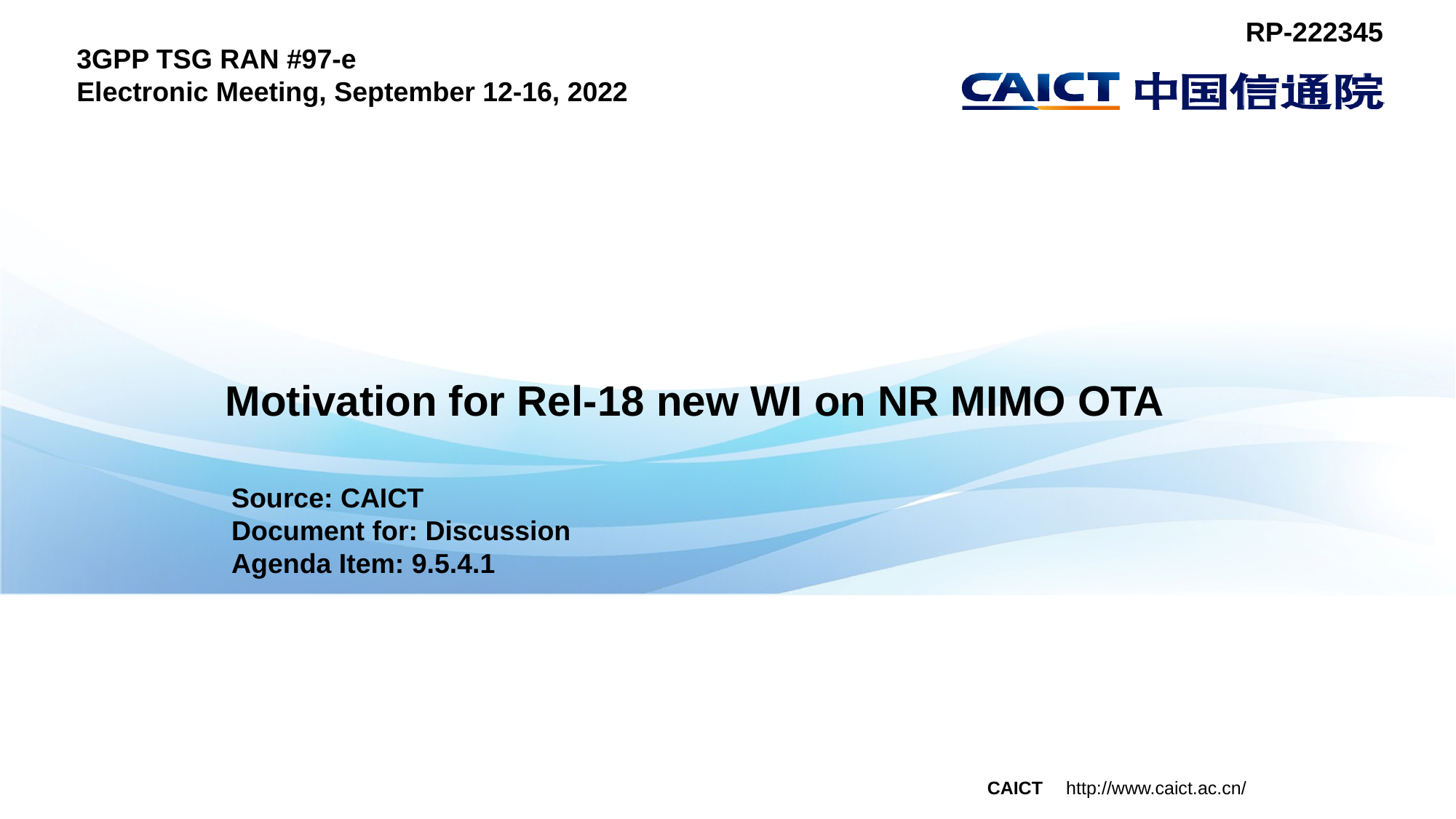

RP-222345
3GPP TSG RAN #97-e
Electronic Meeting, September 12-16, 2022
Motivation for Rel-18 new WI on NR MIMO OTA
Source: CAICT
Document for: Discussion
Agenda Item: 9.5.4.1
http://www.caict.ac.cn/
CAICT